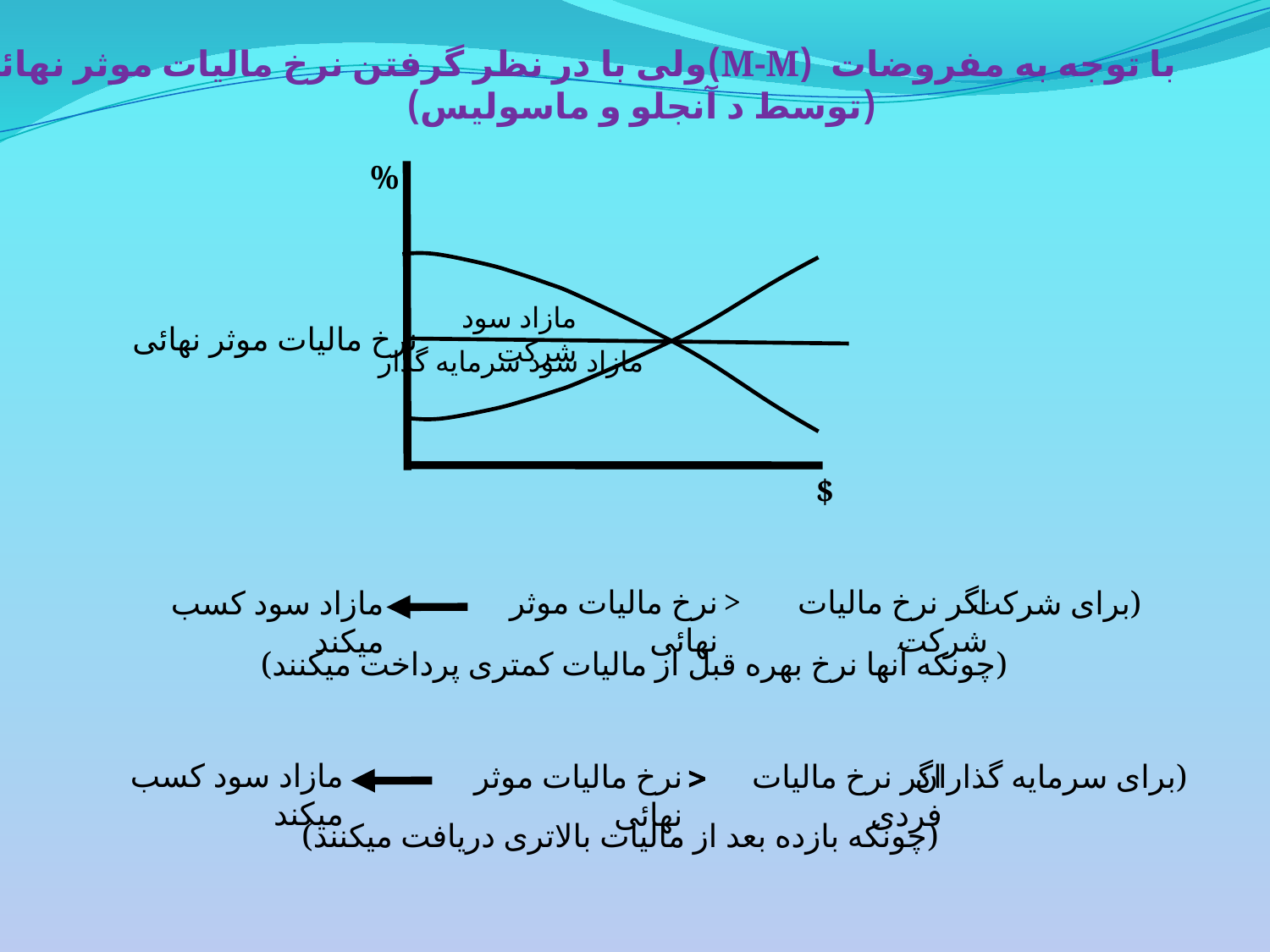

با توجه به مفروضات  (M-M)ولی با در نظر گرفتن نرخ مالیات موثر نهائی شرکت
                                 (توسط د آنجلو و ماسولیس)
%

مازاد سود شرکت
نرخ مالیات موثر نهائی
مازاد سود سرمایه گذار
$
نرخ مالیات موثر نهائی
>
اگر نرخ مالیات شرکت
مازاد سود کسب میکند
برای شرکت)
(چونکه آنها نرخ بهره قبل از مالیات کمتری پرداخت میکنند)
مازاد سود کسب میکند
نرخ مالیات موثر نهائی
>
اگر نرخ مالیات فردی
برای سرمایه گذاران)
(چونکه بازده بعد از مالیات بالاتری دریافت میکنند)